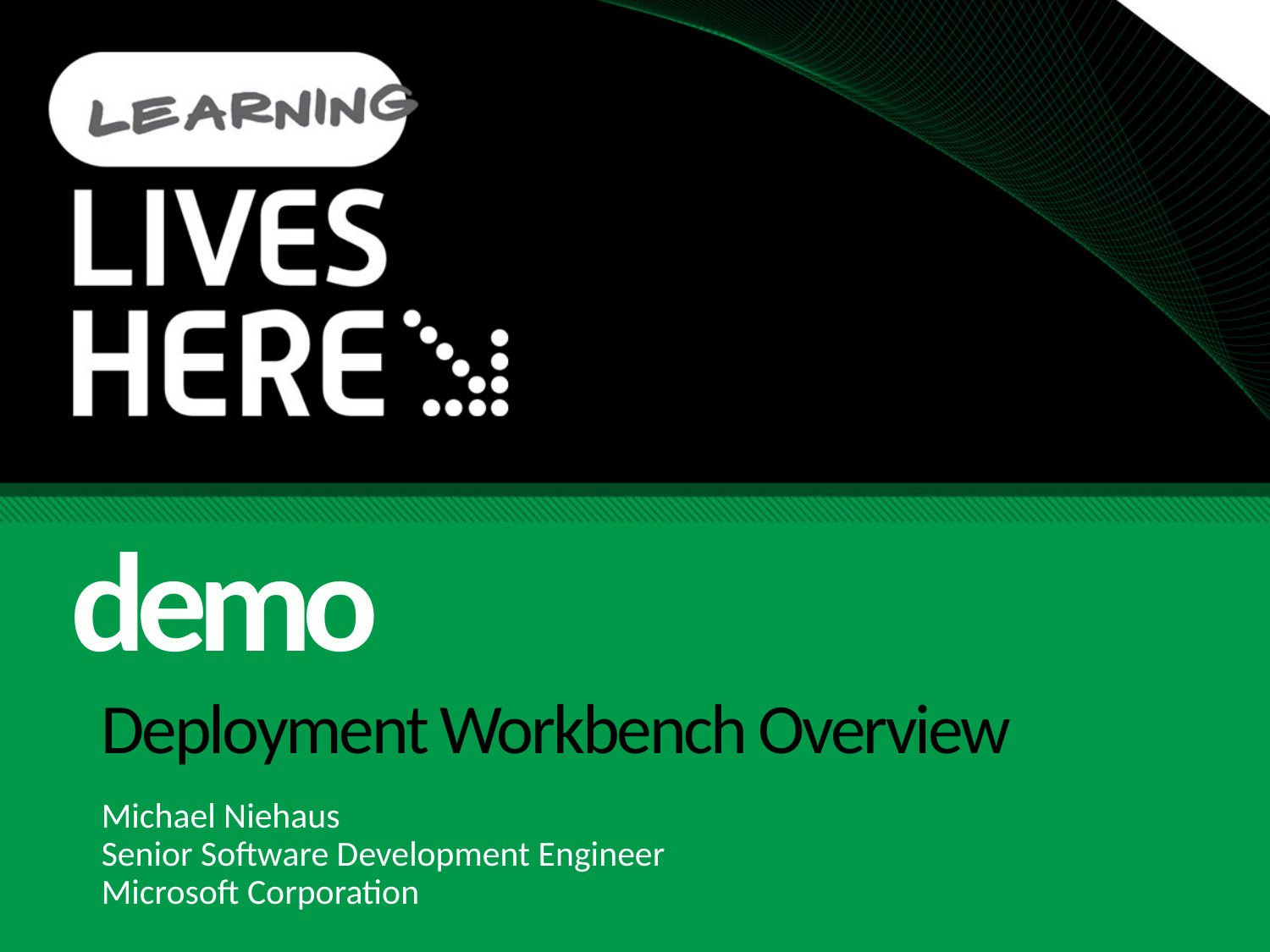

demo
# Deployment Workbench Overview
Michael Niehaus
Senior Software Development Engineer
Microsoft Corporation